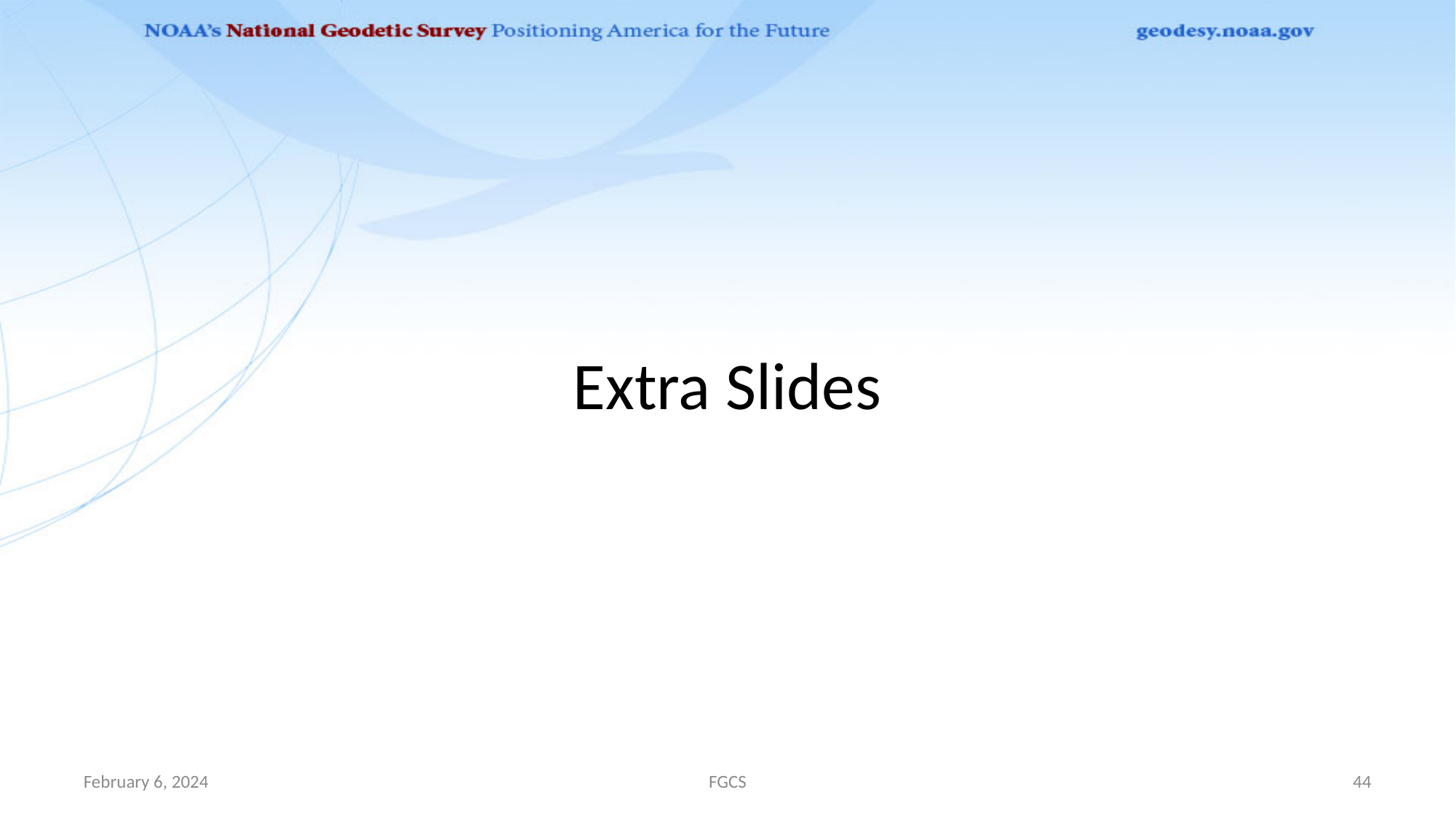

# Extra Slides
February 6, 2024
FGCS
44